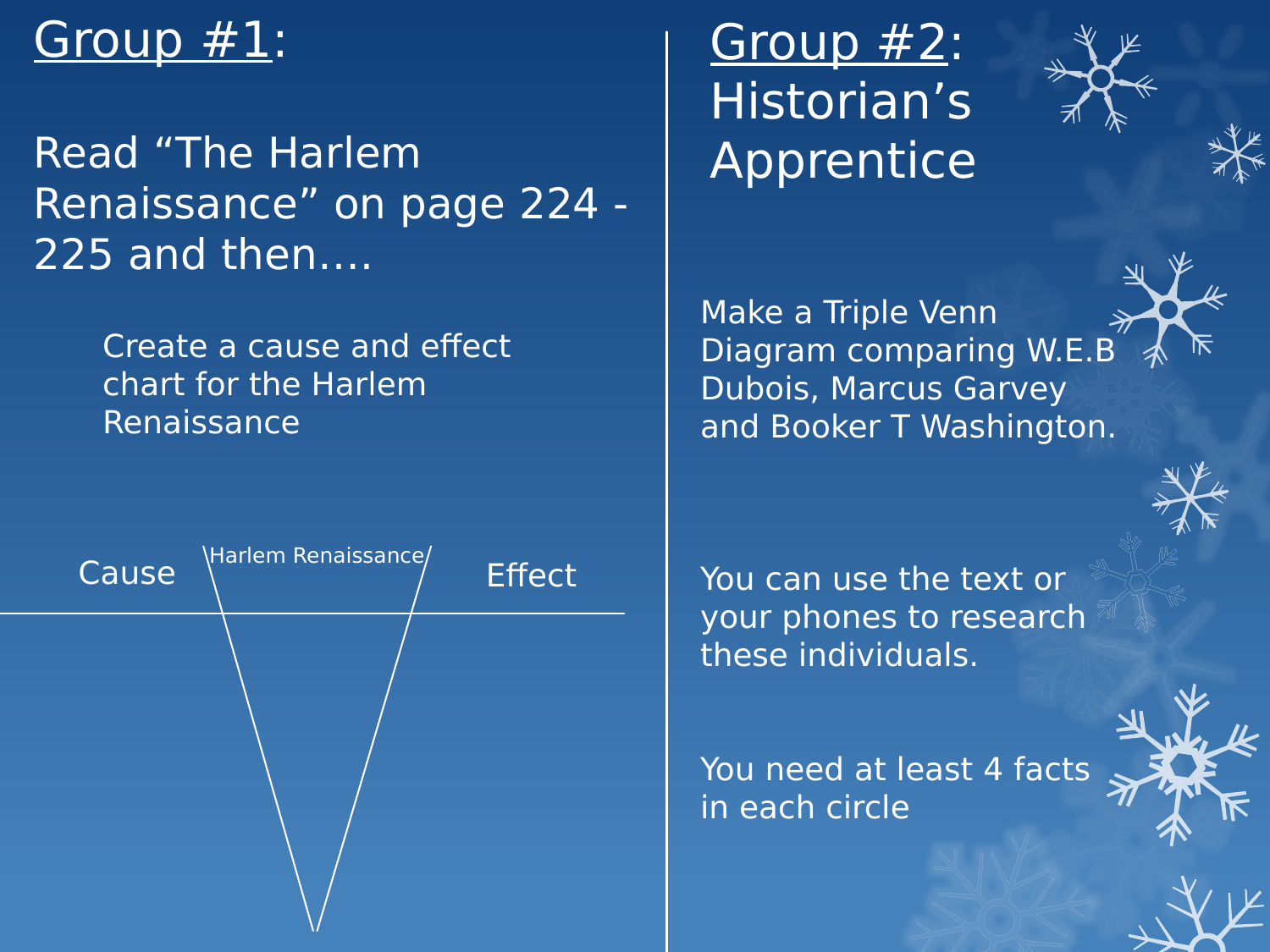

# Group #1: Read “The Harlem Renaissance” on page 224 -225 and then….
Group #2: Historian’s Apprentice
Make a Triple Venn Diagram comparing W.E.B Dubois, Marcus Garvey and Booker T Washington.

You can use the text or your phones to research these individuals.

You need at least 4 facts in each circle
Create a cause and effect chart for the Harlem Renaissance

Harlem Renaissance
Cause
Effect